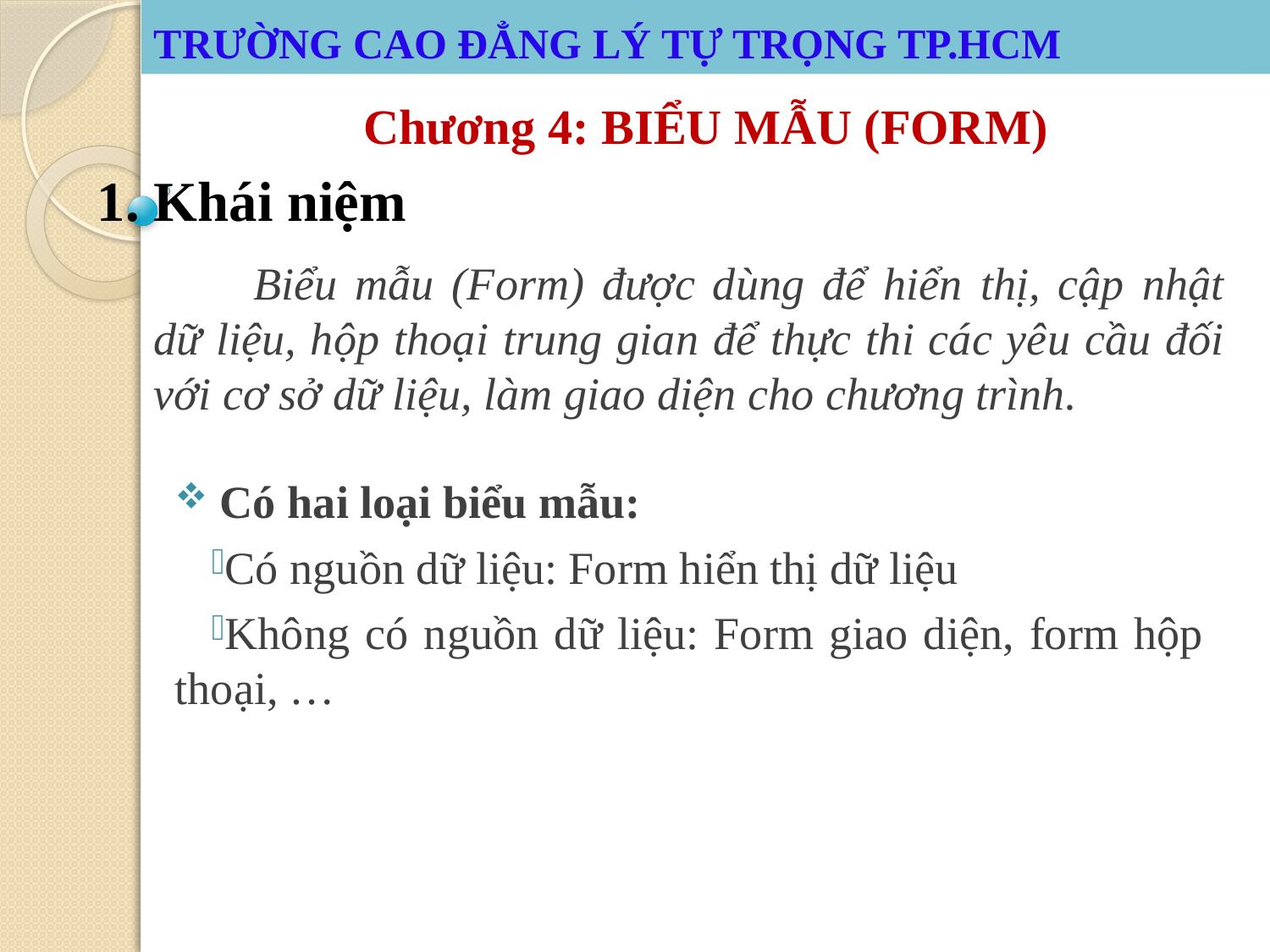

# TRƯỜNG CAO ĐẲNG LÝ TỰ TRỌNG TP.HCM
TRƯỜNG CAO ĐẲNG LÝ TỰ TRỌNG TP.HCM
Chương 4: BIỂU MẪU (FORM)
1. Khái niệm
Biểu mẫu (Form) được dùng để hiển thị, cập nhật dữ liệu, hộp thoại trung gian để thực thi các yêu cầu đối với cơ sở dữ liệu, làm giao diện cho chương trình.
 Có hai loại biểu mẫu:
Có nguồn dữ liệu: Form hiển thị dữ liệu
Không có nguồn dữ liệu: Form giao diện, form hộp thoại, …